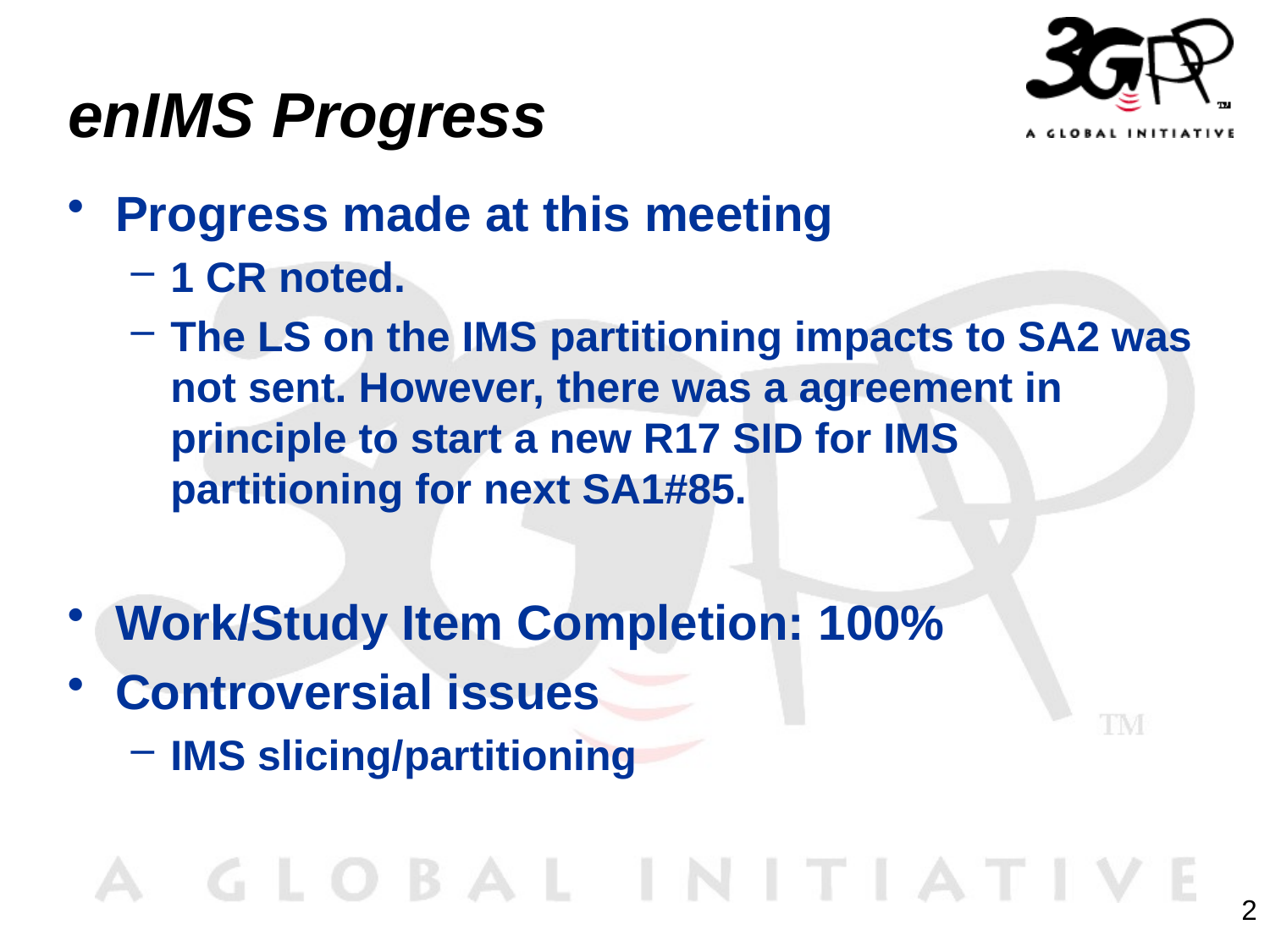

# enIMS Progress
Progress made at this meeting
1 CR noted.
The LS on the IMS partitioning impacts to SA2 was not sent. However, there was a agreement in principle to start a new R17 SID for IMS partitioning for next SA1#85.

Work/Study Item Completion: 100%
Controversial issues
IMS slicing/partitioning
2